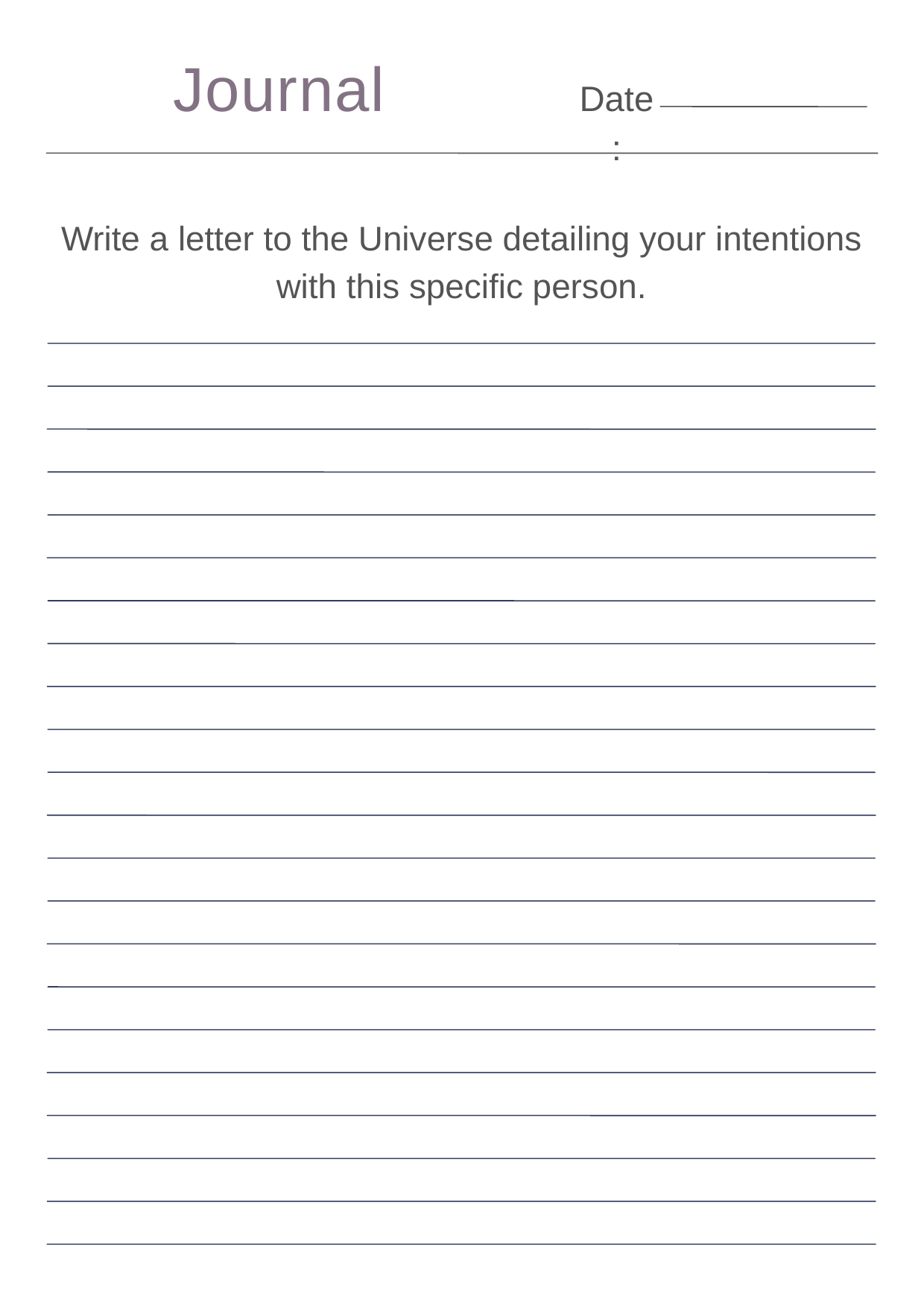

Journal
Date:

Write a letter to the Universe detailing your intentions with this specific person.